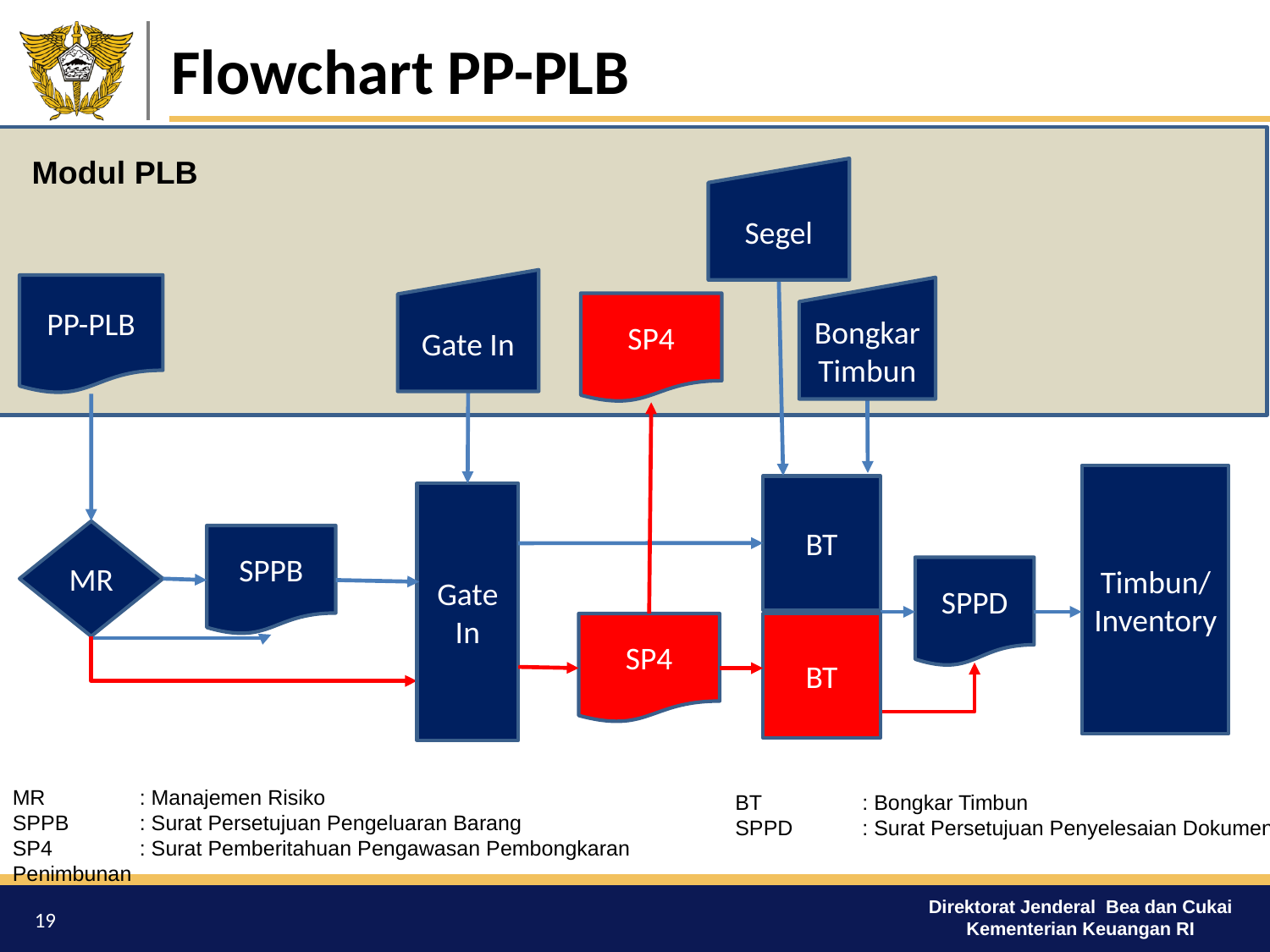

# Flowchart PP-PLB

Modul PLB
Segel
Gate In
PP-PLB
BongkarTimbun
SP4
Timbun/
Inventory
BT
Gate In
MR
SPPB
SPPD
SP4
BT
MR	: Manajemen Risiko
SPPB	: Surat Persetujuan Pengeluaran Barang
SP4	: Surat Pemberitahuan Pengawasan Pembongkaran Penimbunan
BT	: Bongkar Timbun
SPPD	: Surat Persetujuan Penyelesaian Dokumen
19